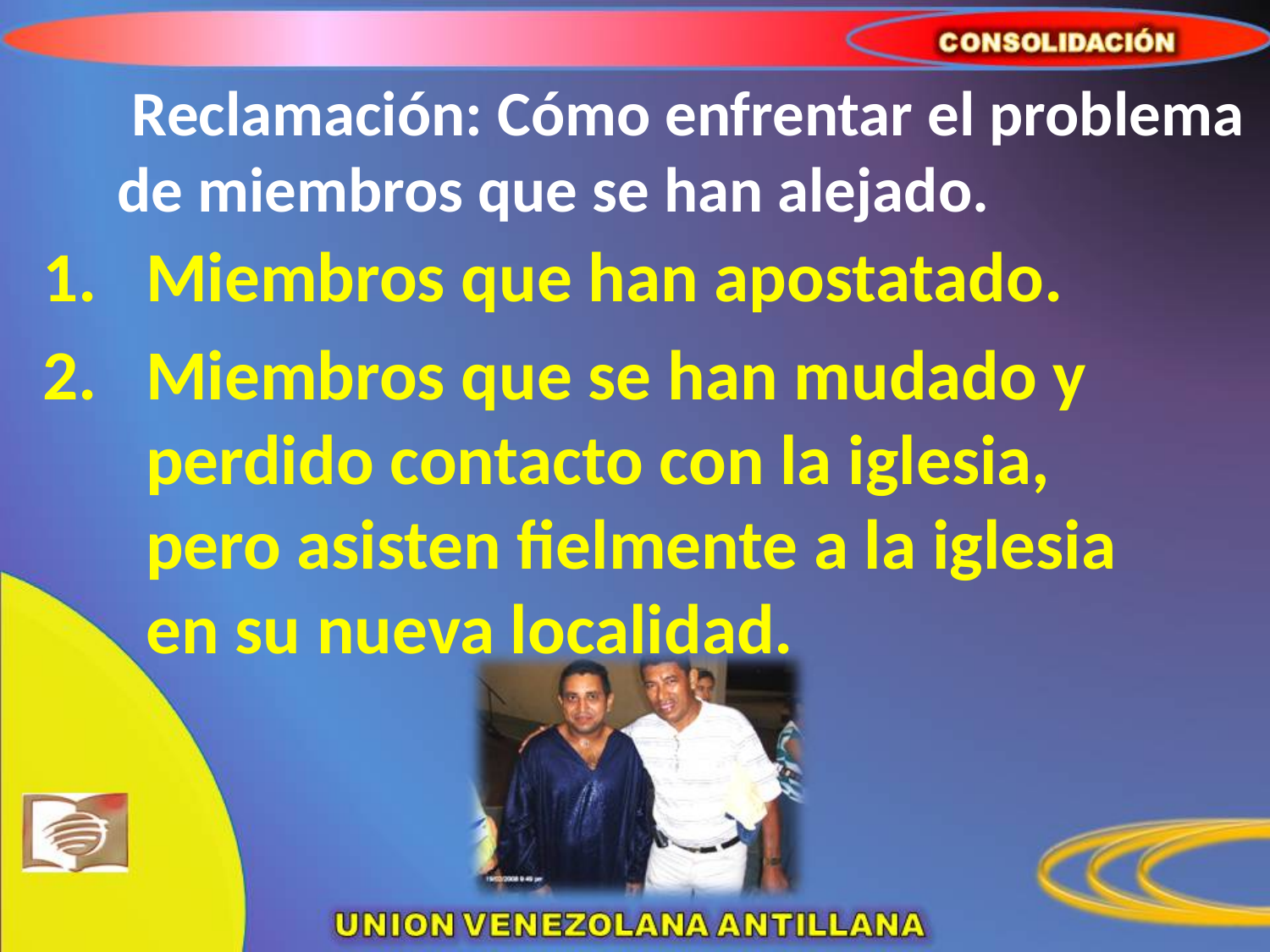

# Reclamación: Cómo enfrentar el problema de miembros que se han alejado.
Miembros que han apostatado.
Miembros que se han mudado y perdido contacto con la iglesia, pero asisten fielmente a la iglesia en su nueva localidad.